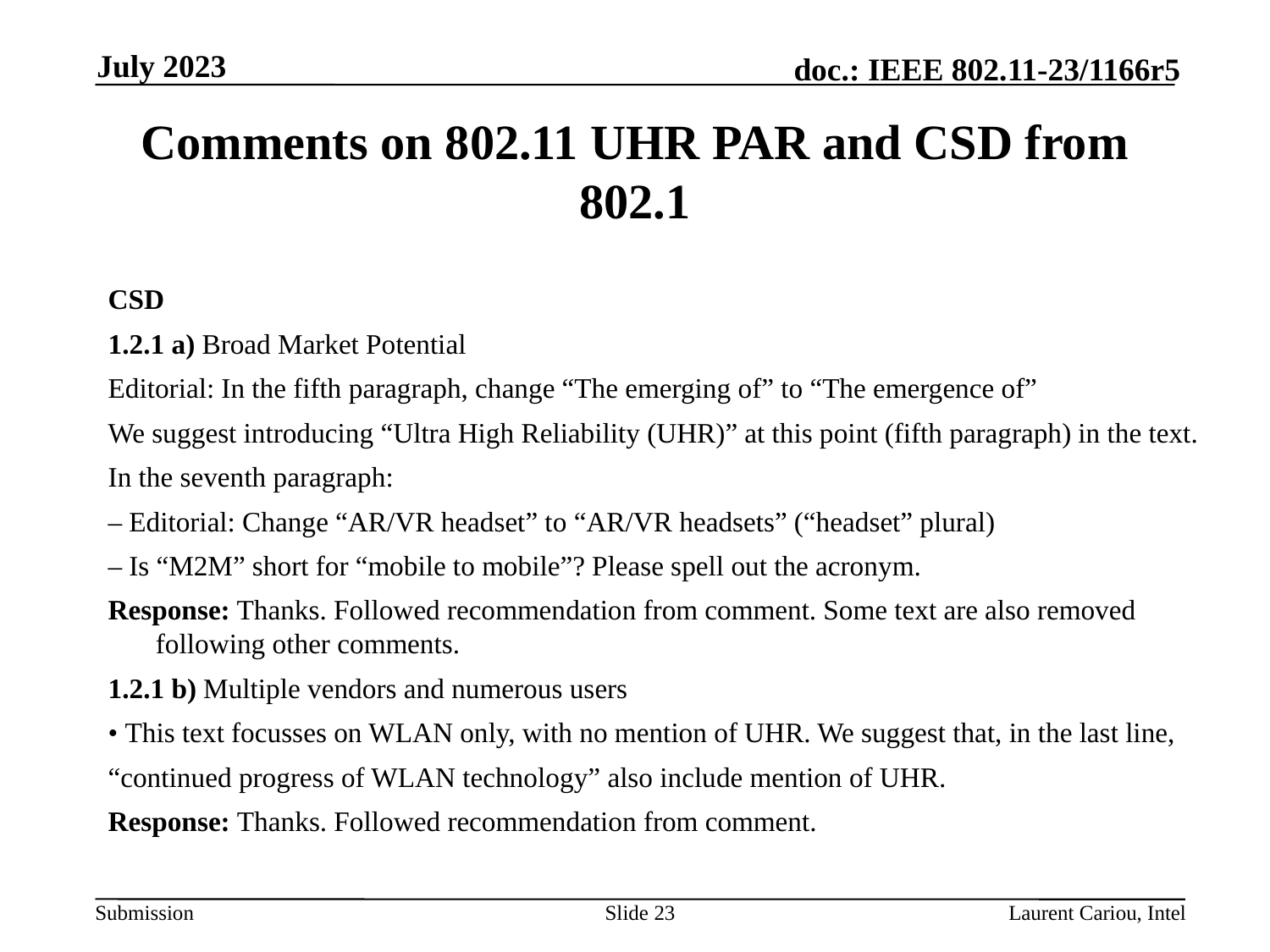

July 2023
# Comments on 802.11 UHR PAR and CSD from 802.1
CSD
1.2.1 a) Broad Market Potential
Editorial: In the fifth paragraph, change “The emerging of” to “The emergence of”
We suggest introducing “Ultra High Reliability (UHR)” at this point (fifth paragraph) in the text.
In the seventh paragraph:
– Editorial: Change “AR/VR headset” to “AR/VR headsets” (“headset” plural)
– Is “M2M” short for “mobile to mobile”? Please spell out the acronym.
Response: Thanks. Followed recommendation from comment. Some text are also removed following other comments.
1.2.1 b) Multiple vendors and numerous users
• This text focusses on WLAN only, with no mention of UHR. We suggest that, in the last line,
“continued progress of WLAN technology” also include mention of UHR.
Response: Thanks. Followed recommendation from comment.
Slide 23
Laurent Cariou, Intel